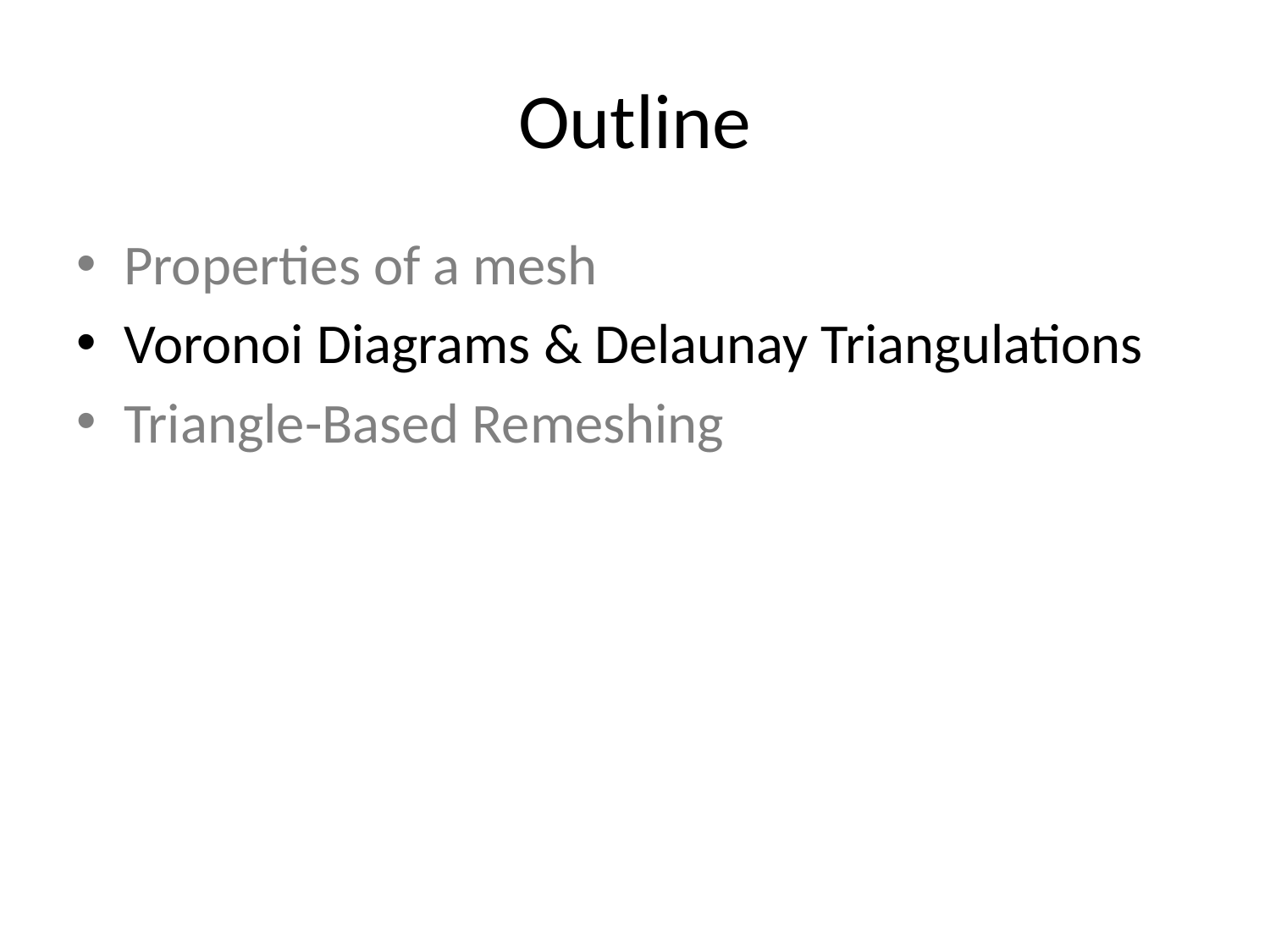

# Outline
Properties of a mesh
Voronoi Diagrams & Delaunay Triangulations
Triangle-Based Remeshing